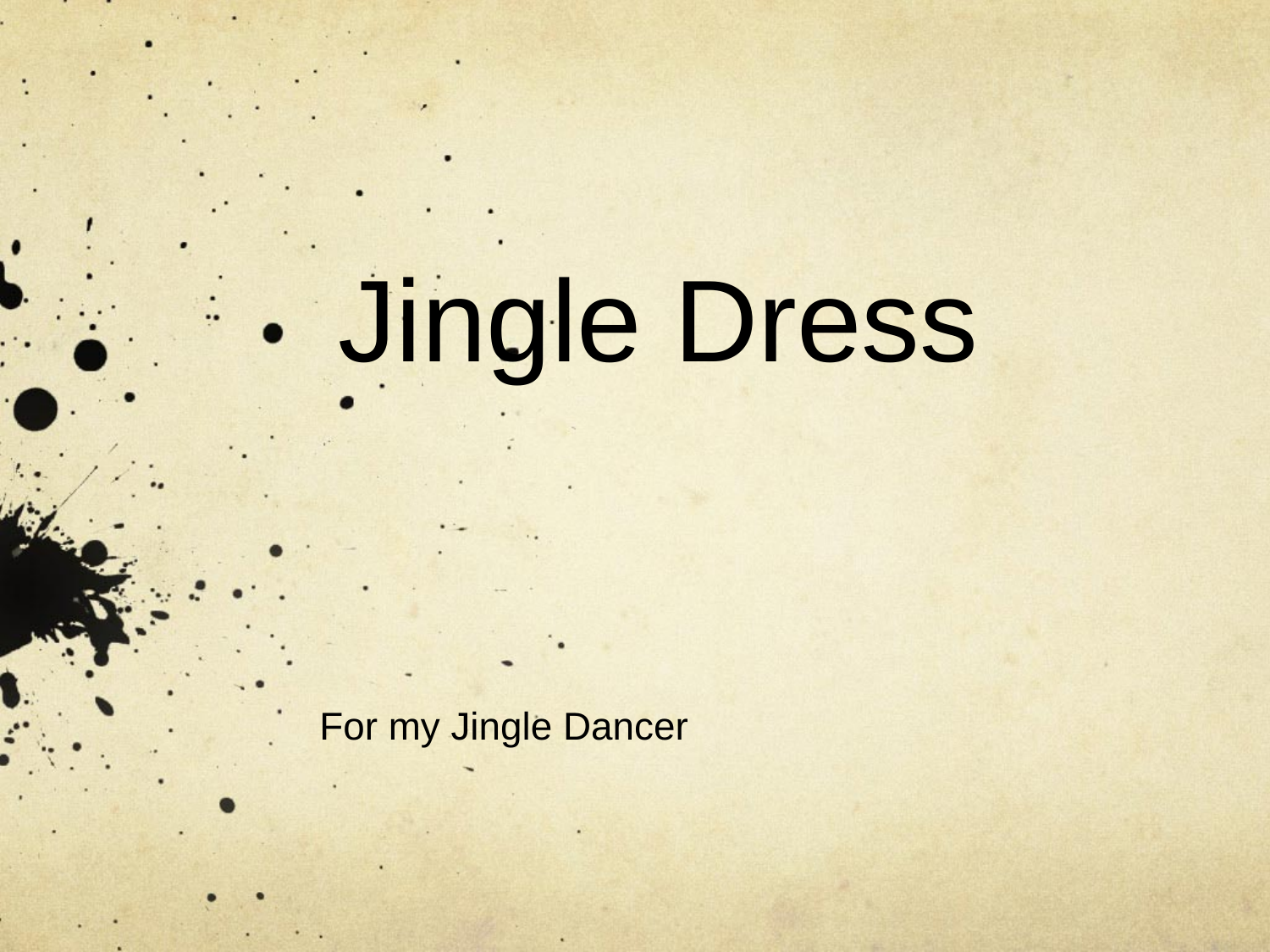

# Jingle Dress
For my Jingle Dancer